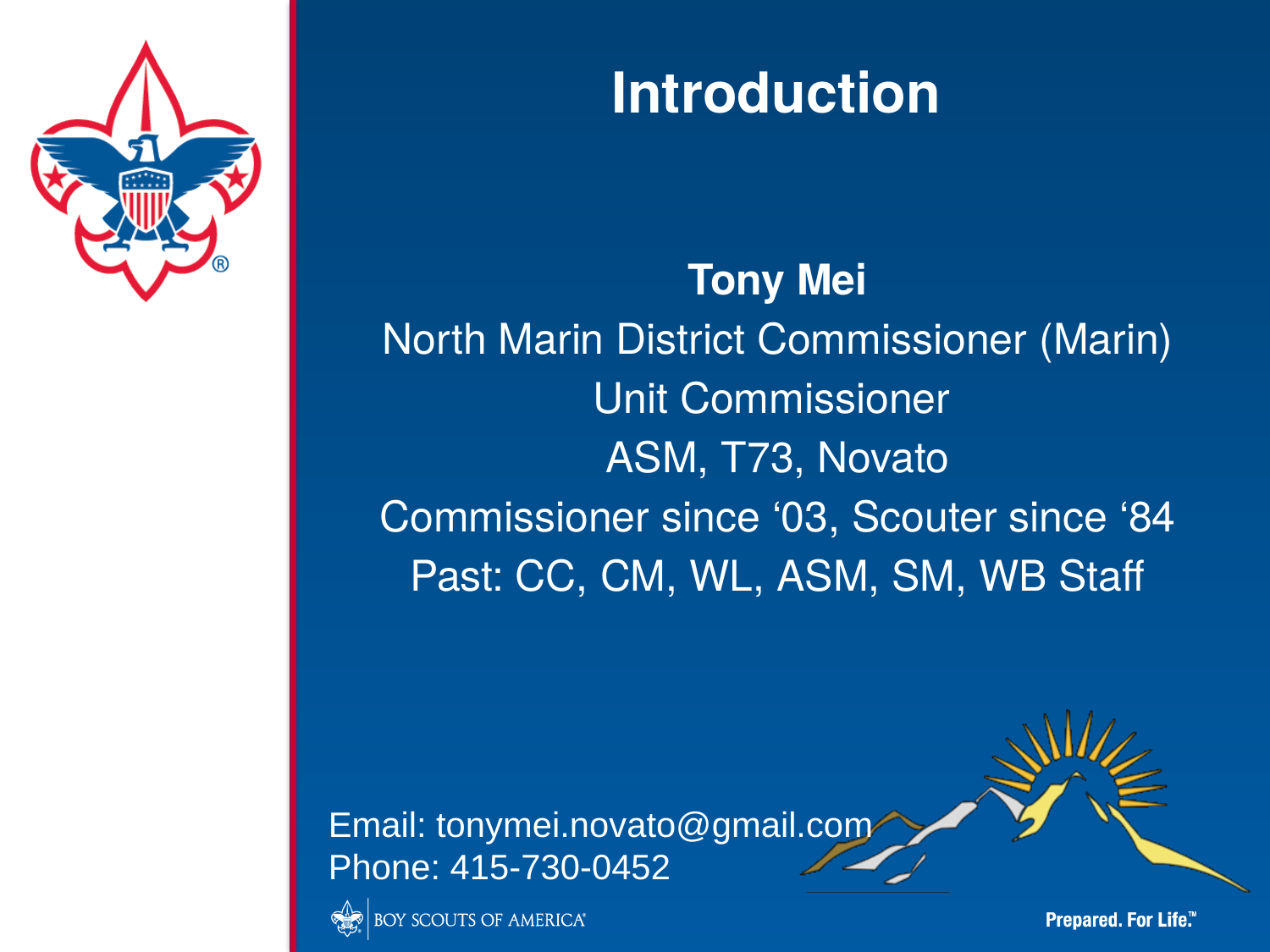

Introduction
Tony Mei
North Marin District Commissioner (Marin)
Unit Commissioner
ASM, T73, Novato
Commissioner since ‘03, Scouter since ‘84
Past: CC, CM, WL, ASM, SM, WB Staff

Email: tonymei.novato@gmail.com
Phone: 415-730-0452